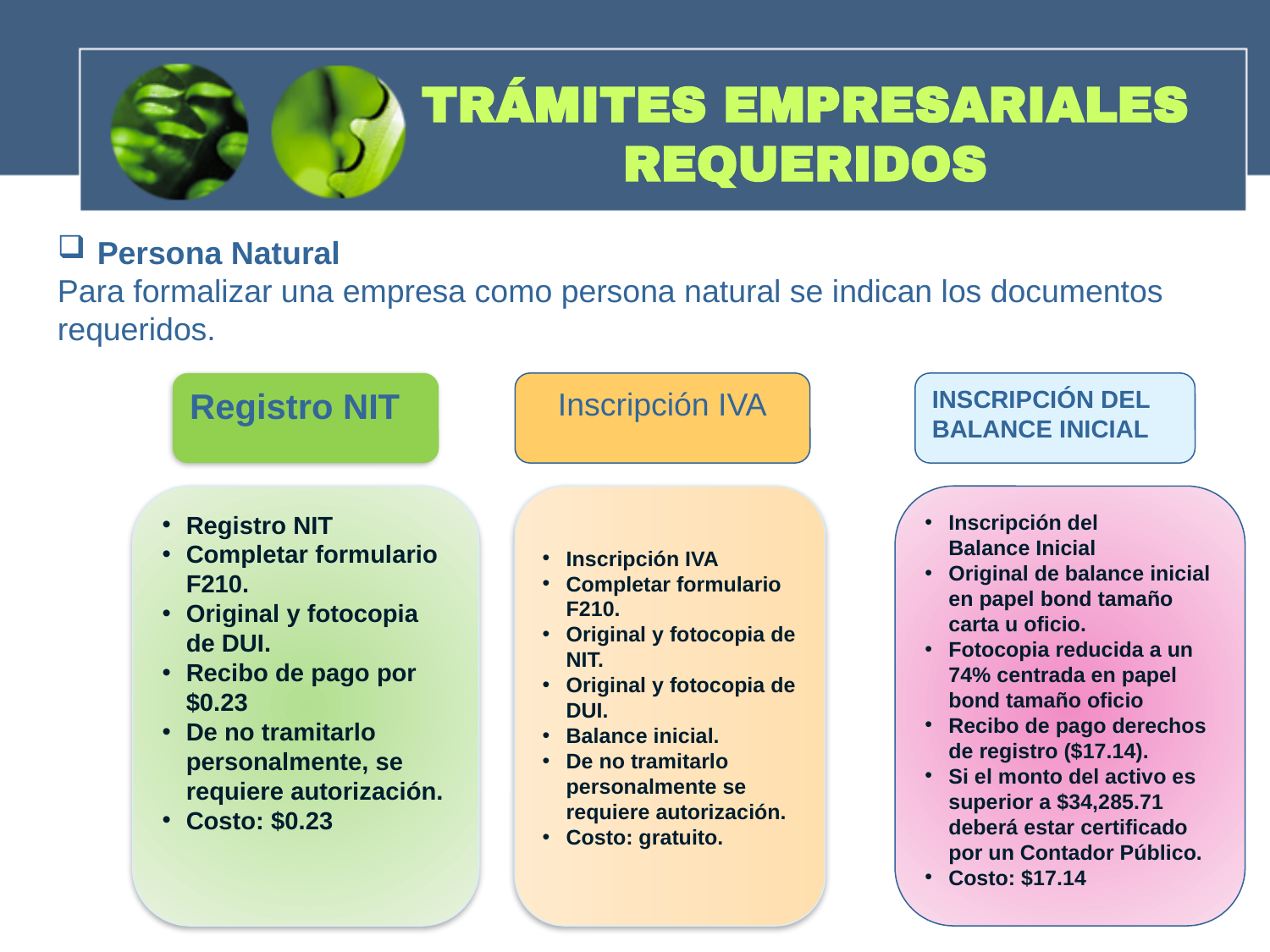

# TRÁMITES EMPRESARIALES REQUERIDOS
Persona Natural
Para formalizar una empresa como persona natural se indican los documentos requeridos.
Registro NIT
Inscripción IVA
INSCRIPCIÓN DEL
BALANCE INICIAL
Registro NIT
Completar formulario F210.
Original y fotocopia de DUI.
Recibo de pago por $0.23
De no tramitarlo personalmente, se requiere autorización.
Costo: $0.23
Inscripción del
Balance Inicial
Original de balance inicial en papel bond tamaño carta u oficio.
Fotocopia reducida a un 74% centrada en papel bond tamaño oficio
Recibo de pago derechos de registro ($17.14).
Si el monto del activo es superior a $34,285.71 deberá estar certificado por un Contador Público.
Costo: $17.14

Inscripción IVA
Completar formulario F210.
Original y fotocopia de NIT.
Original y fotocopia de DUI.
Balance inicial.
De no tramitarlo personalmente se requiere autorización.
Costo: gratuito.